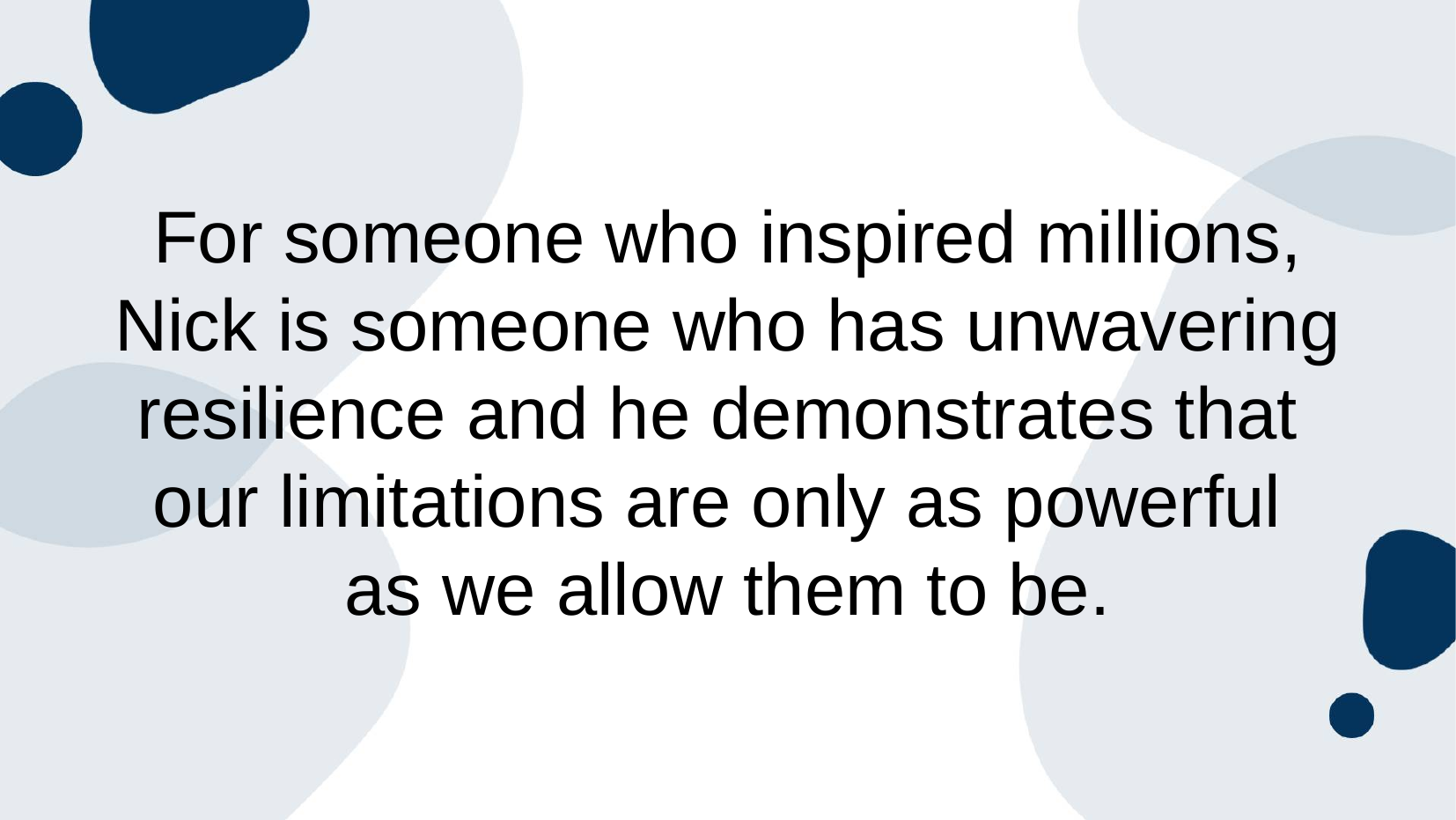

# For someone who inspired millions, Nick is someone who has unwavering resilience and he demonstrates that
our limitations are only as powerful
as we allow them to be.